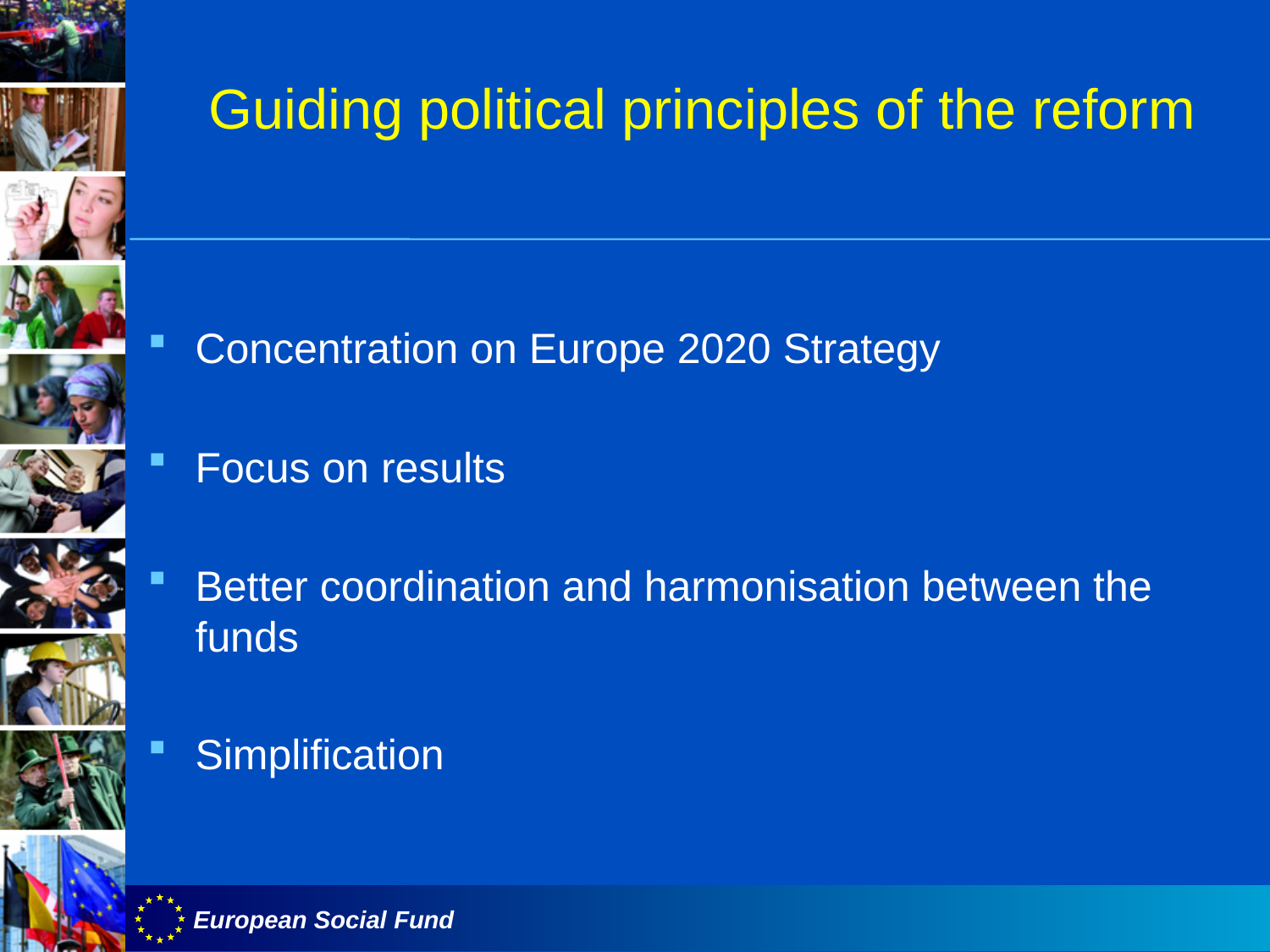

# Guiding political principles of the reform

Concentration on Europe 2020 Strategy

Focus on results

Better coordination and harmonisation between the funds

Simplification